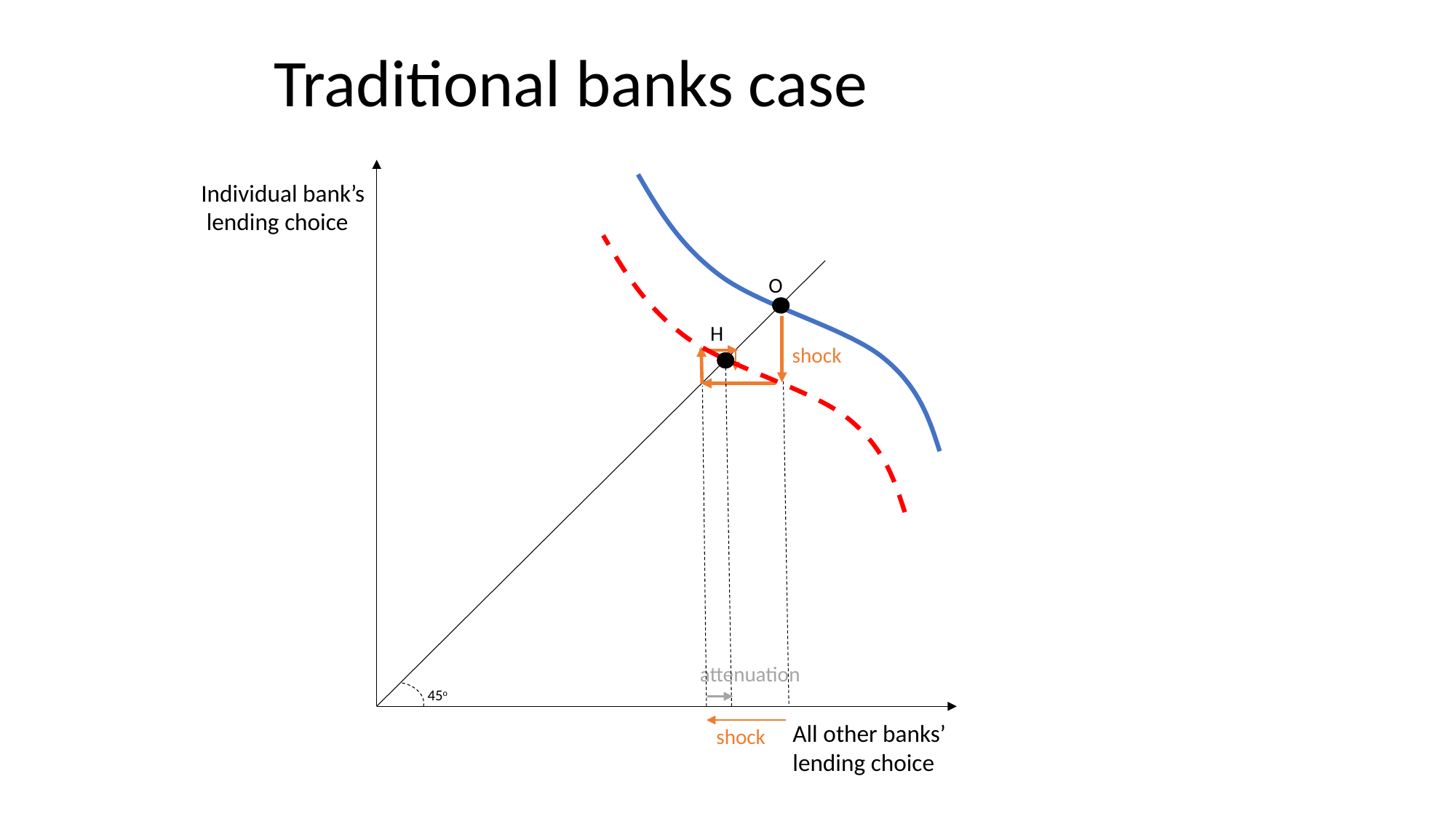

Traditional banks case
Individual bank’s
 lending choice

O

H
shock

attenuation
45o

All other banks’
lending choice
shock